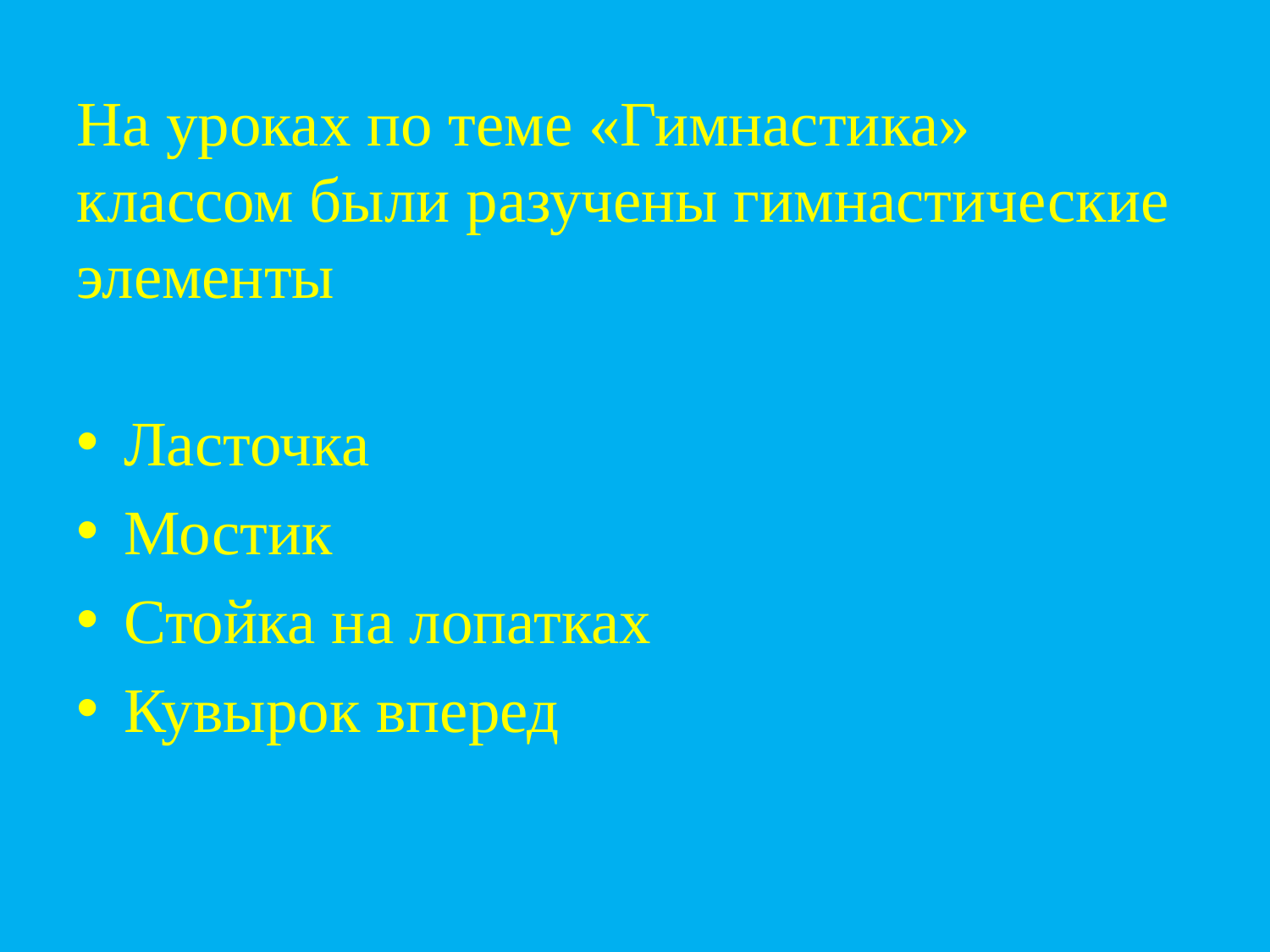

На уроках по теме «Гимнастика» классом были разучены гимнастические элементы

Ласточка
Мостик
Стойка на лопатках
Кувырок вперед